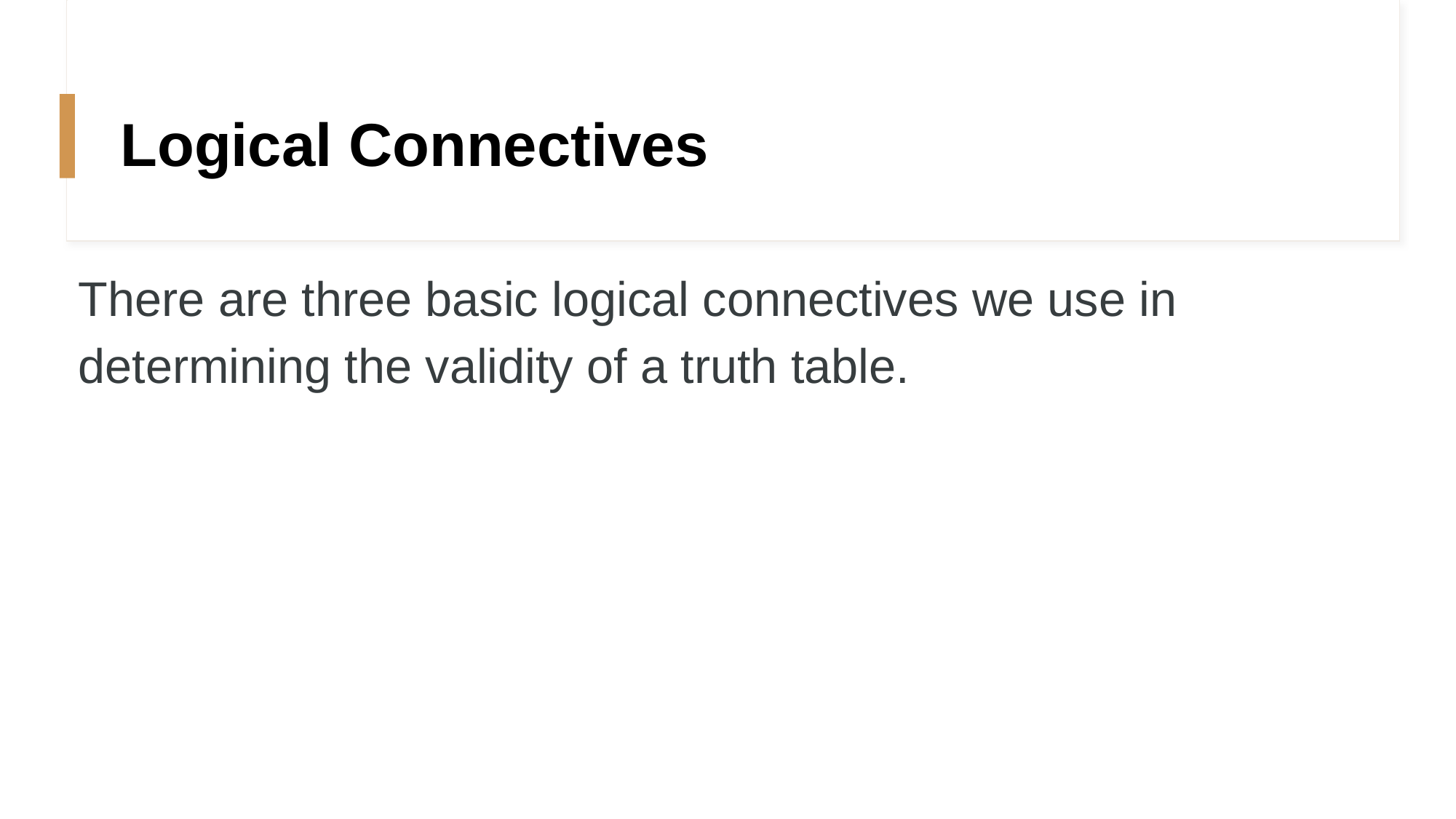

Logical Connectives
#
There are three basic logical connectives we use in determining the validity of a truth table.